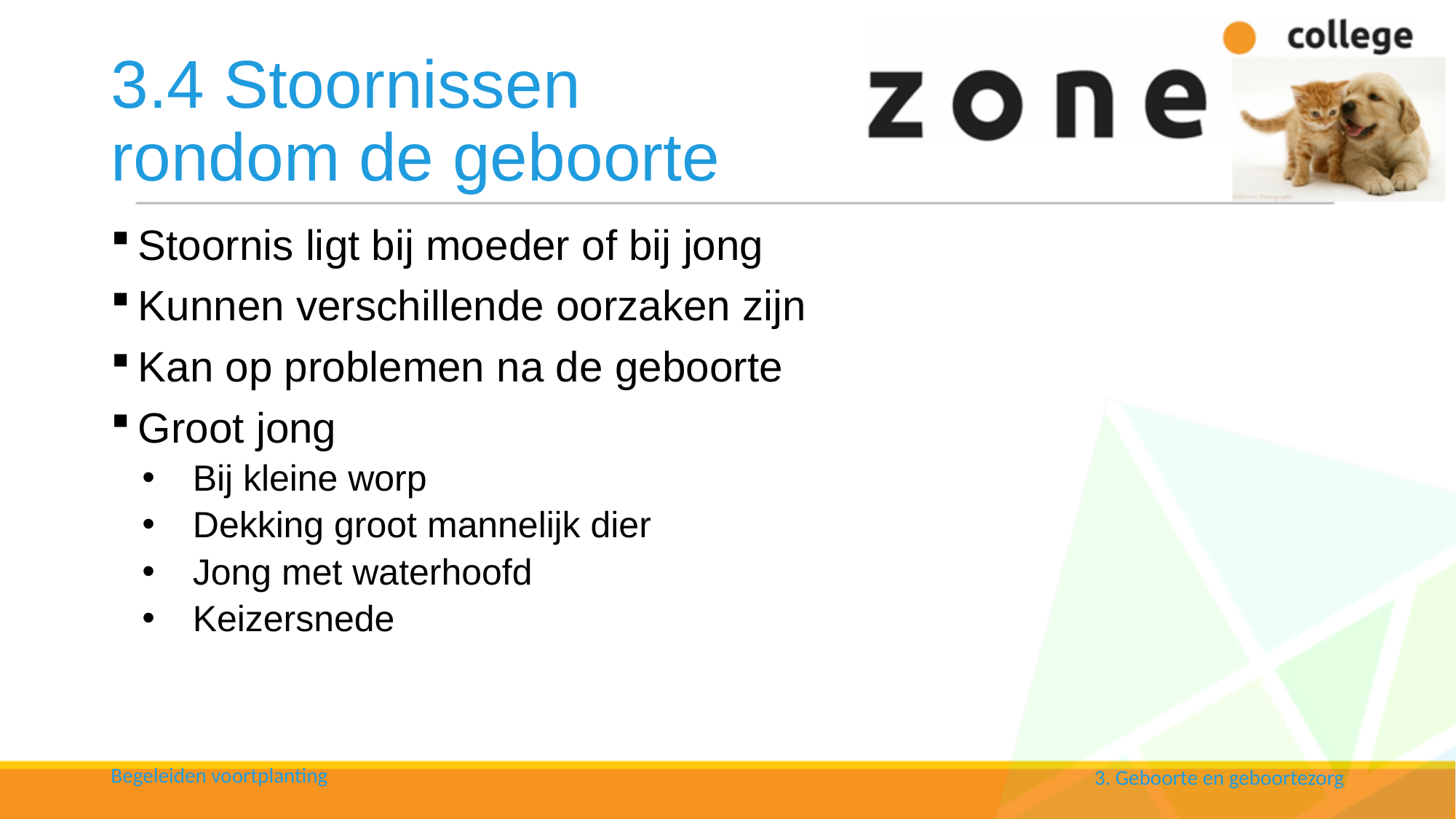

# 3.4 Stoornissen rondom de geboorte
Stoornis ligt bij moeder of bij jong
Kunnen verschillende oorzaken zijn
Kan op problemen na de geboorte
Groot jong
Bij kleine worp
Dekking groot mannelijk dier
Jong met waterhoofd
Keizersnede
Begeleiden voortplanting
3. Geboorte en geboortezorg